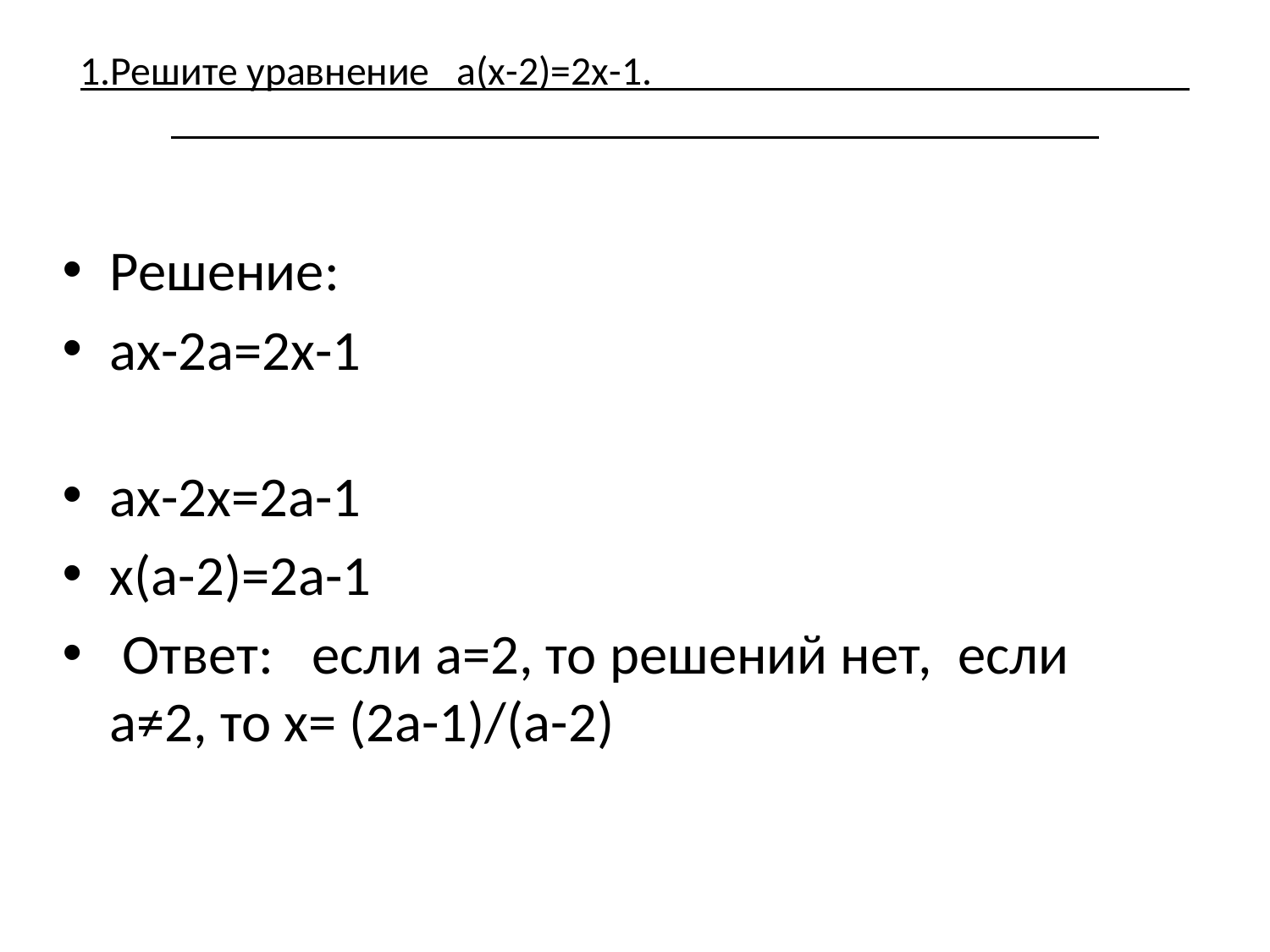

# 1.Решите уравнение   а(х-2)=2х-1.
Решение:
ах-2а=2х-1
ах-2х=2а-1
х(а-2)=2а-1
 Ответ:   если а=2, то решений нет,  если а≠2, то х= (2а-1)/(а-2)